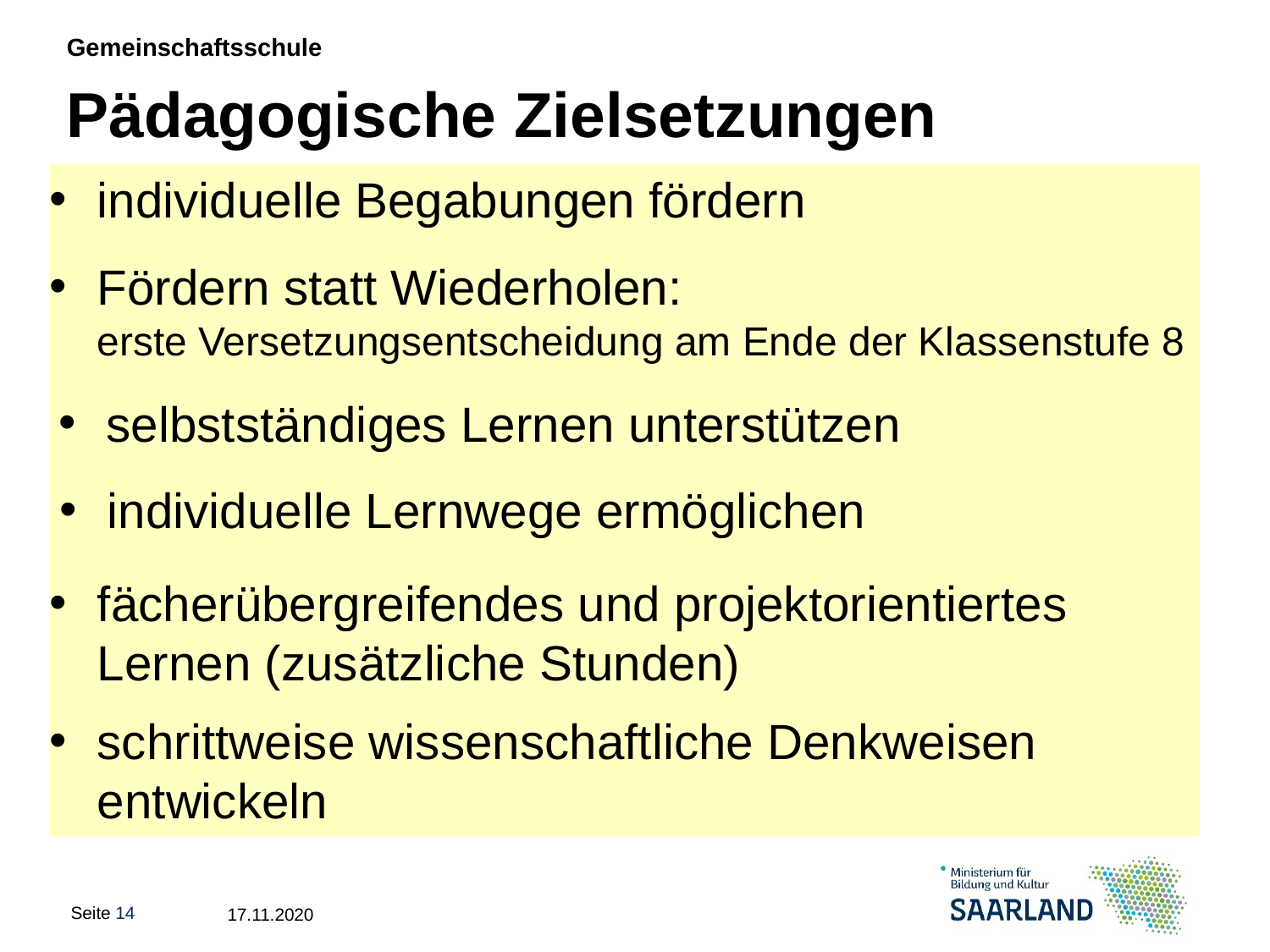

Gemeinschaftsschule
Pädagogische Zielsetzungen
individuelle Begabungen fördern

Fördern statt Wiederholen:
erste Versetzungsentscheidung am Ende der Klassenstufe 8
selbstständiges Lernen unterstützen
individuelle Lernwege ermöglichen
fächerübergreifendes und projektorientiertes Lernen (zusätzliche Stunden)
schrittweise wissenschaftliche Denkweisen entwickeln